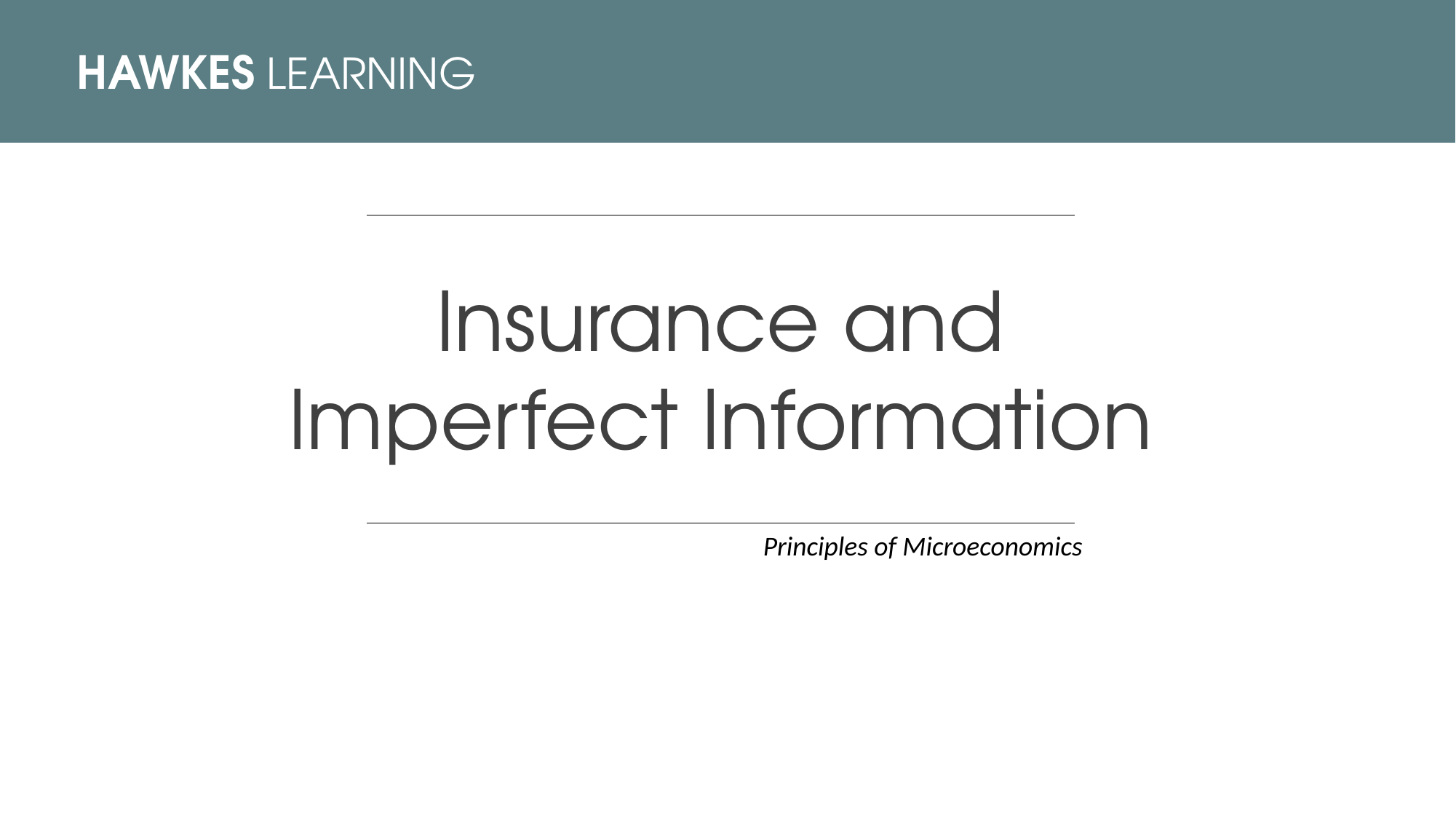

HAWKES LEARNING
Insurance and Imperfect Information
Principles of Microeconomics